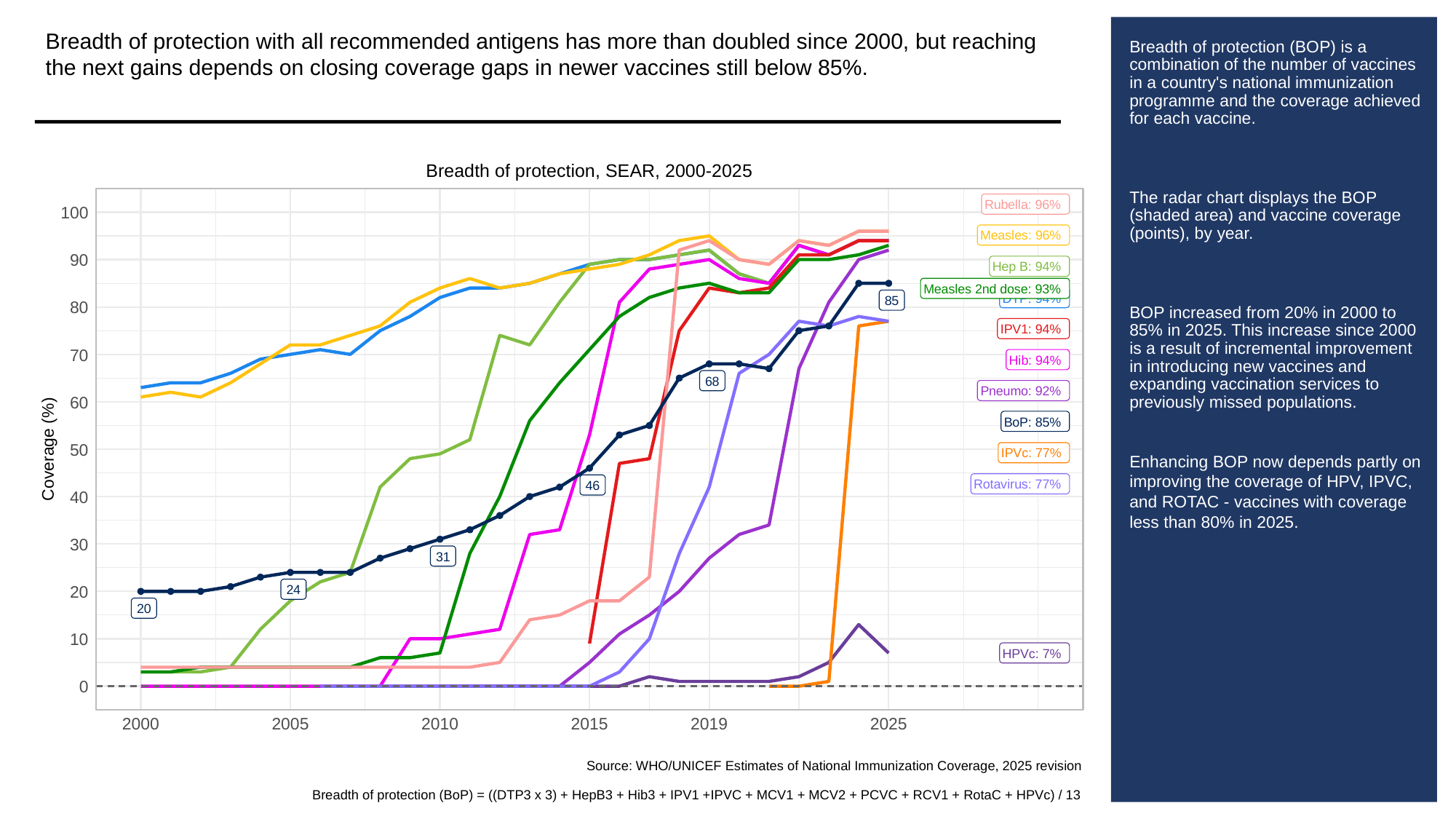

Breadth of protection with all recommended antigens has more than doubled since 2000, but reaching the next gains depends on closing coverage gaps in newer vaccines still below 85%.
# Breadth of protection (BOP) is a combination of the number of vaccines in a country's national immunization programme and the coverage achieved for each vaccine.

The radar chart displays the BOP (shaded area) and vaccine coverage (points), by year.

BOP increased from 20% in 2000 to 85% in 2025. This increase since 2000 is a result of incremental improvement in introducing new vaccines and expanding vaccination services to previously missed populations.

Enhancing BOP now depends partly on improving the coverage of HPV, IPVC, and ROTAC - vaccines with coverage less than 80% in 2025.

Breadth of protection, SEAR, 2000-2025

Rubella: 96%

100

Measles: 96%

90

Hep B: 94%

Measles 2nd dose: 93%

DTP: 94%
85
80

IPV1: 94%

70

Hib: 94%

68

Pneumo: 92%
60

BoP: 85%

Coverage (%)
50
IPVc: 77%

Rotavirus: 77%
46

40

30

31

24
20

20

10

HPVc: 7%

0

2000
2005
2010
2015
2019
2025
Source: WHO/UNICEF Estimates of National Immunization Coverage, 2025 revision

Breadth of protection (BoP) = ((DTP3 x 3) + HepB3 + Hib3 + IPV1 +IPVC + MCV1 + MCV2 + PCVC + RCV1 + RotaC + HPVc) / 13